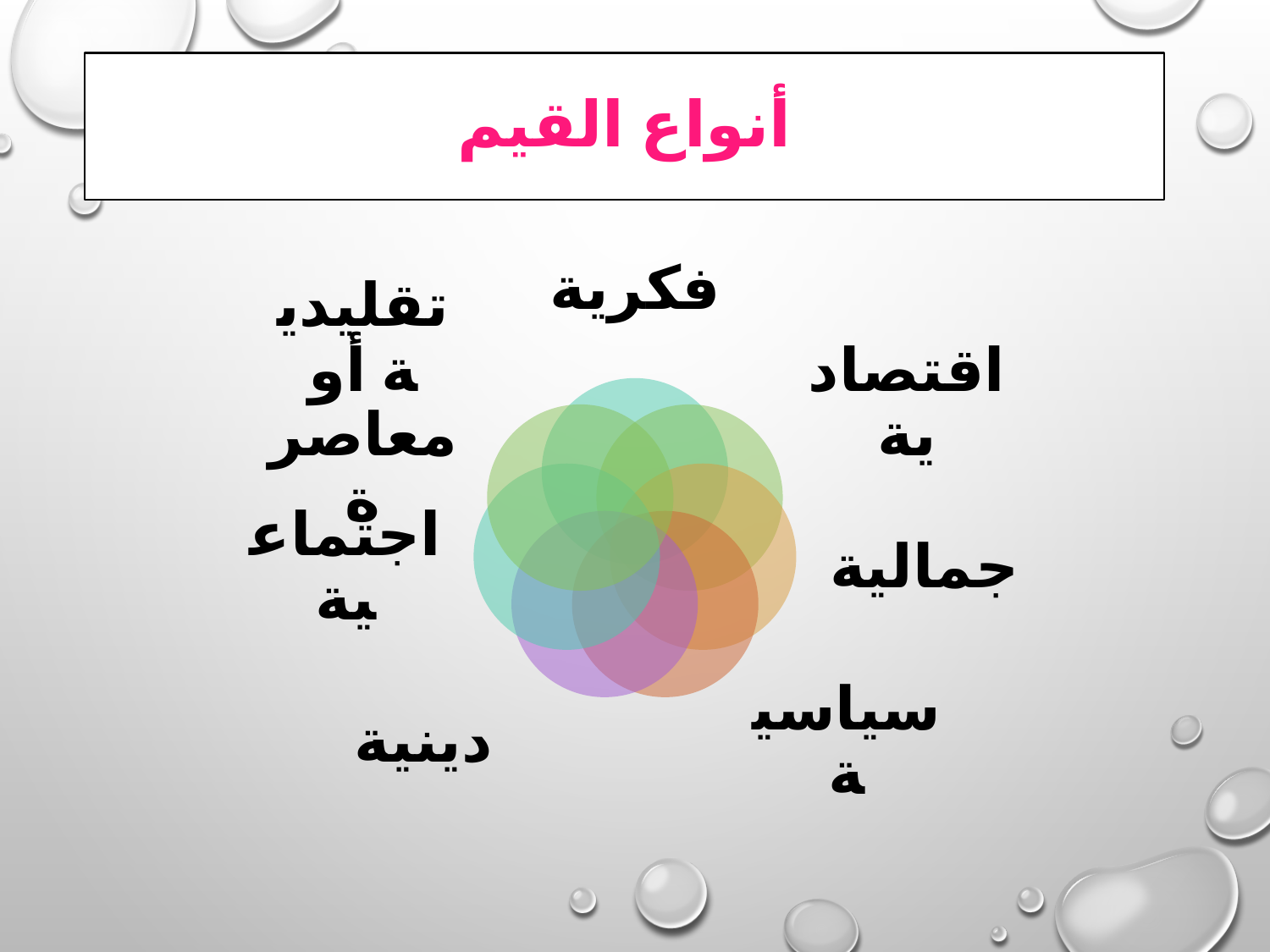

# أنواع القيم
فكرية
اقتصادية
جمالية
سياسية
دينية
اجتماعية
تقليدية أو معاصرة